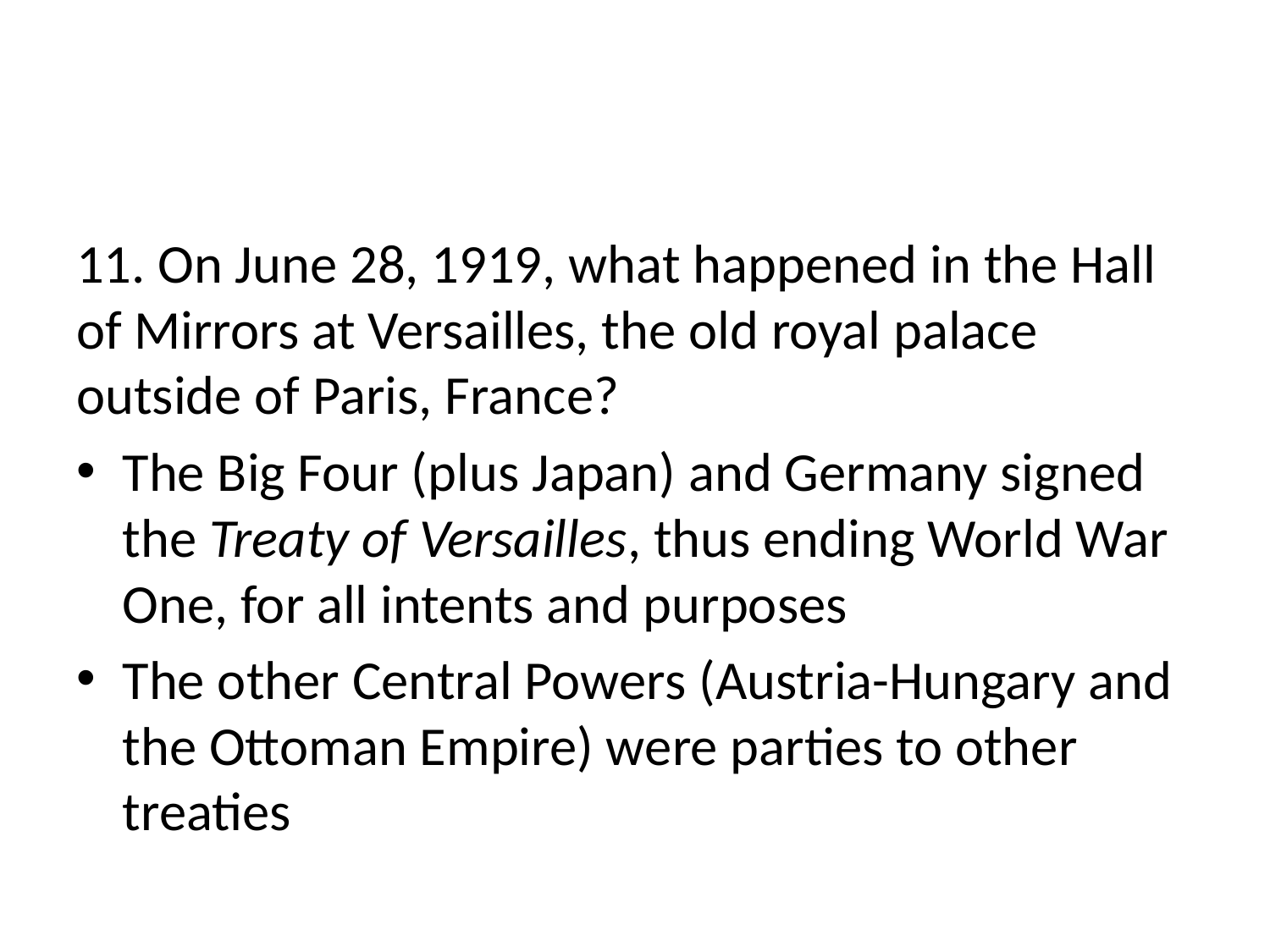

#
11. On June 28, 1919, what happened in the Hall of Mirrors at Versailles, the old royal palace outside of Paris, France?
The Big Four (plus Japan) and Germany signed the Treaty of Versailles, thus ending World War One, for all intents and purposes
The other Central Powers (Austria-Hungary and the Ottoman Empire) were parties to other treaties